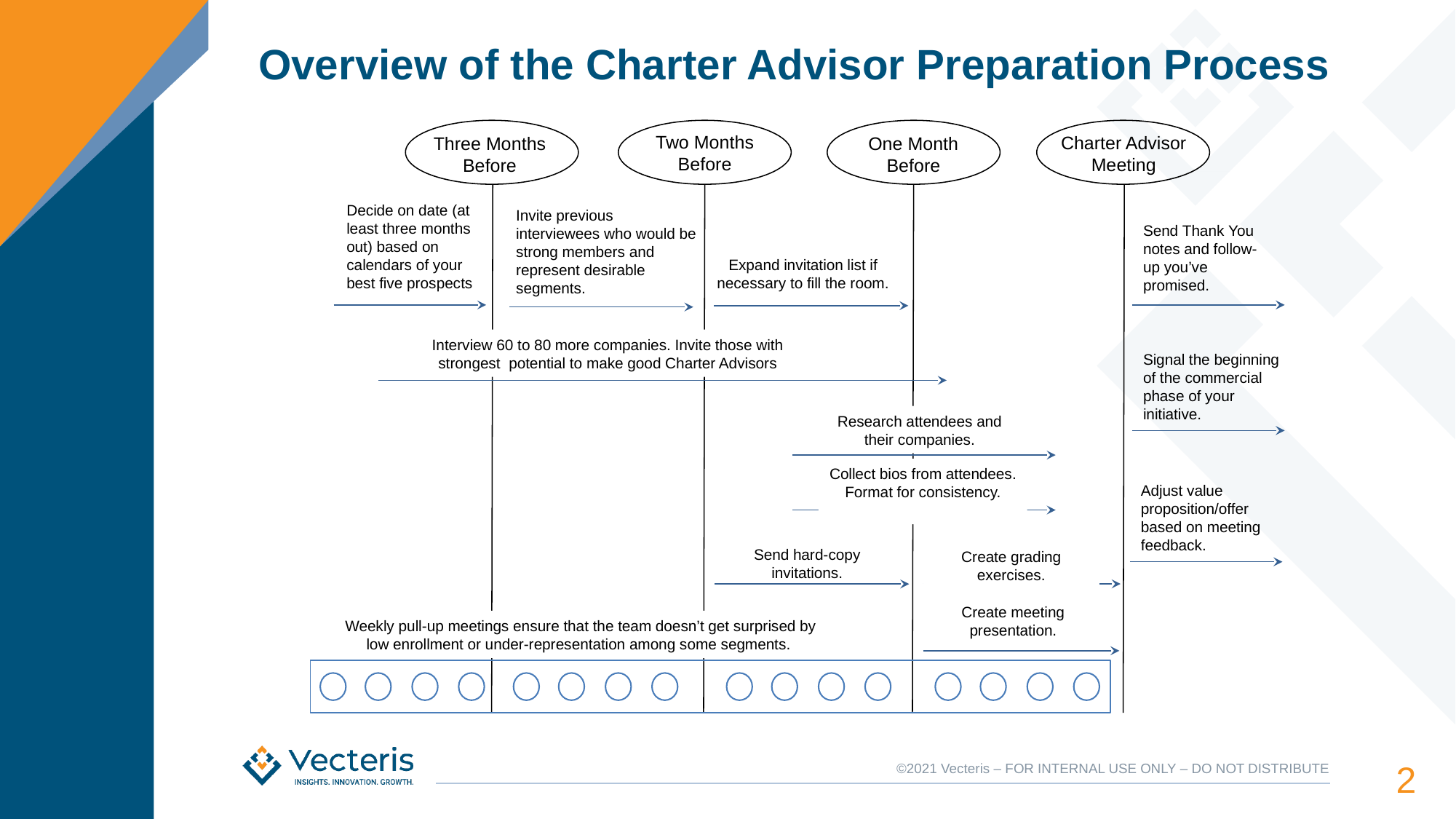

# Overview of the Charter Advisor Preparation Process

Two Months Before
Charter Advisor Meeting
One Month Before
Three Months Before
Decide on date (at least three months out) based on calendars of your best five prospects
Invite previous interviewees who would be strong members and represent desirable segments.
Send Thank You notes and follow-up you’ve promised.
Expand invitation list if necessary to fill the room.
Interview 60 to 80 more companies. Invite those with strongest  potential to make good Charter Advisors
Signal the beginning of the commercial phase of your initiative.
Research attendees and their companies.
Collect bios from attendees. Format for consistency.
Adjust value proposition/offer based on meeting feedback.
Send hard-copy invitations.
Create grading exercises.
Create meeting presentation.
Weekly pull-up meetings ensure that the team doesn’t get surprised by low enrollment or under-representation among some segments.

2
©2021 Vecteris – FOR INTERNAL USE ONLY – DO NOT DISTRIBUTE